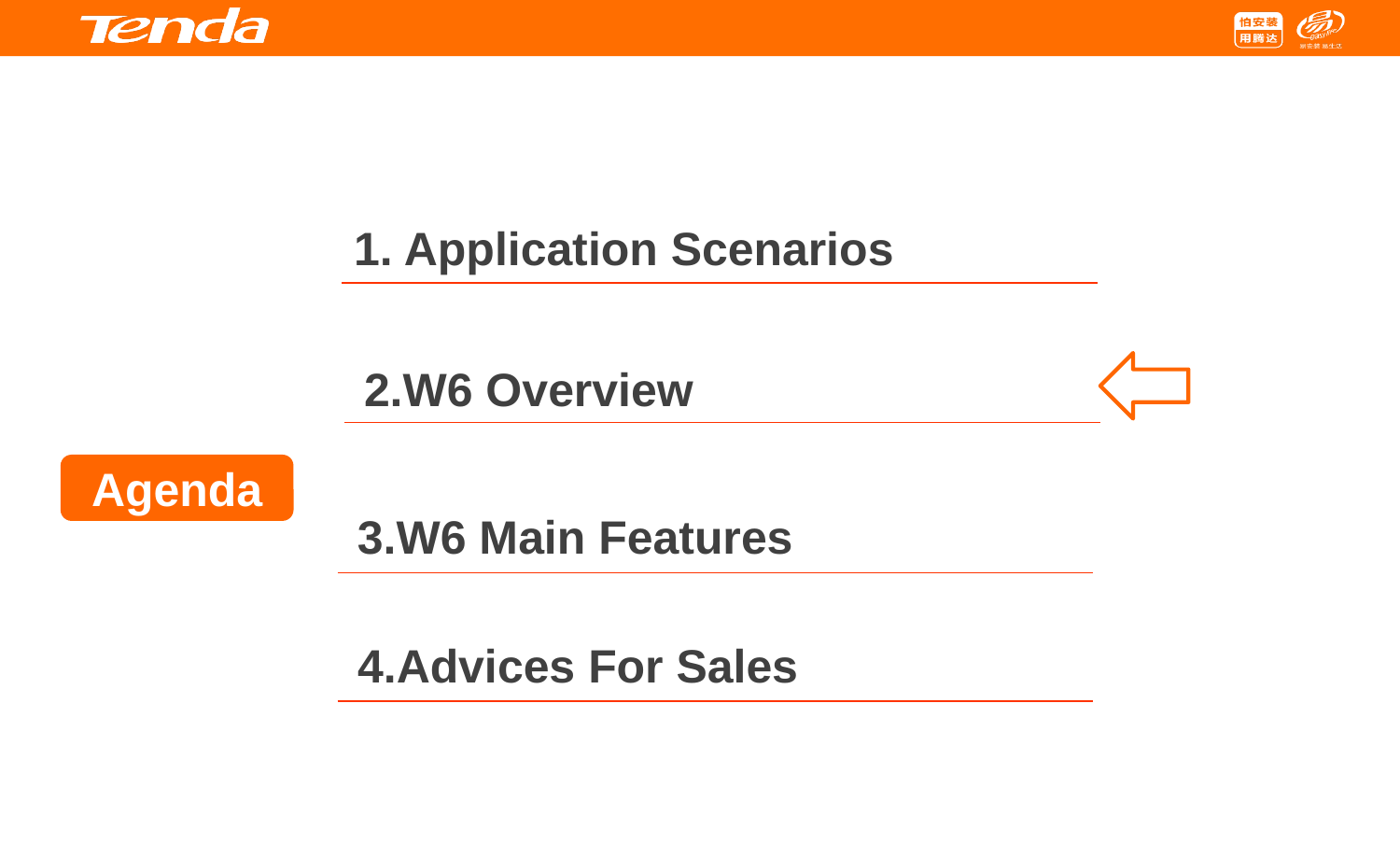

1. Application Scenarios
2.W6 Overview

Agenda
3.W6 Main Features
4.Advices For Sales